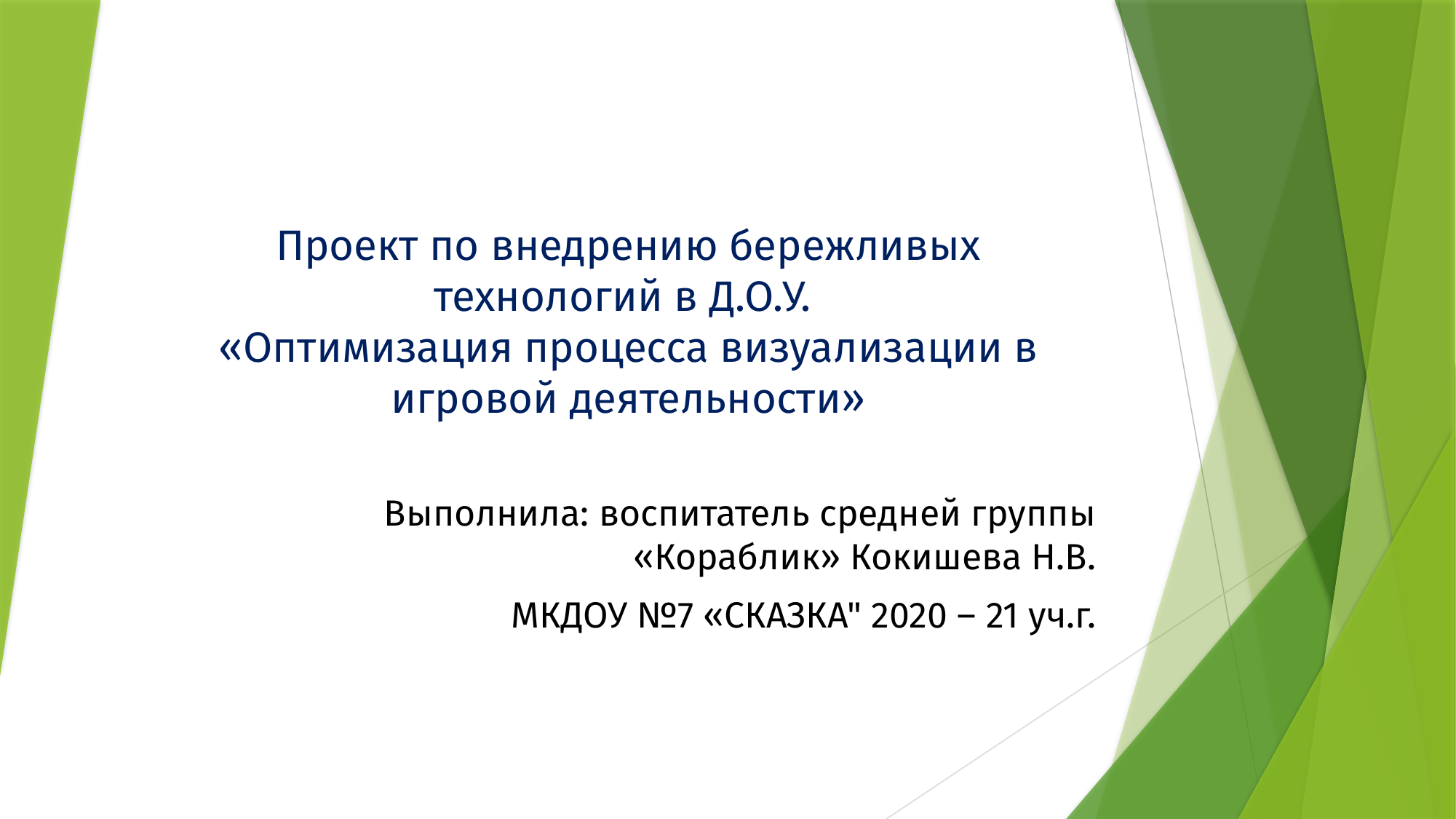

# Проект по внедрению бережливых технологий в Д.О.У. «Оптимизация процесса визуализации в игровой деятельности»
Выполнила: воспитатель средней группы «Кораблик» Кокишева Н.В.
МКДОУ №7 «СКАЗКА" 2020 – 21 уч.г.